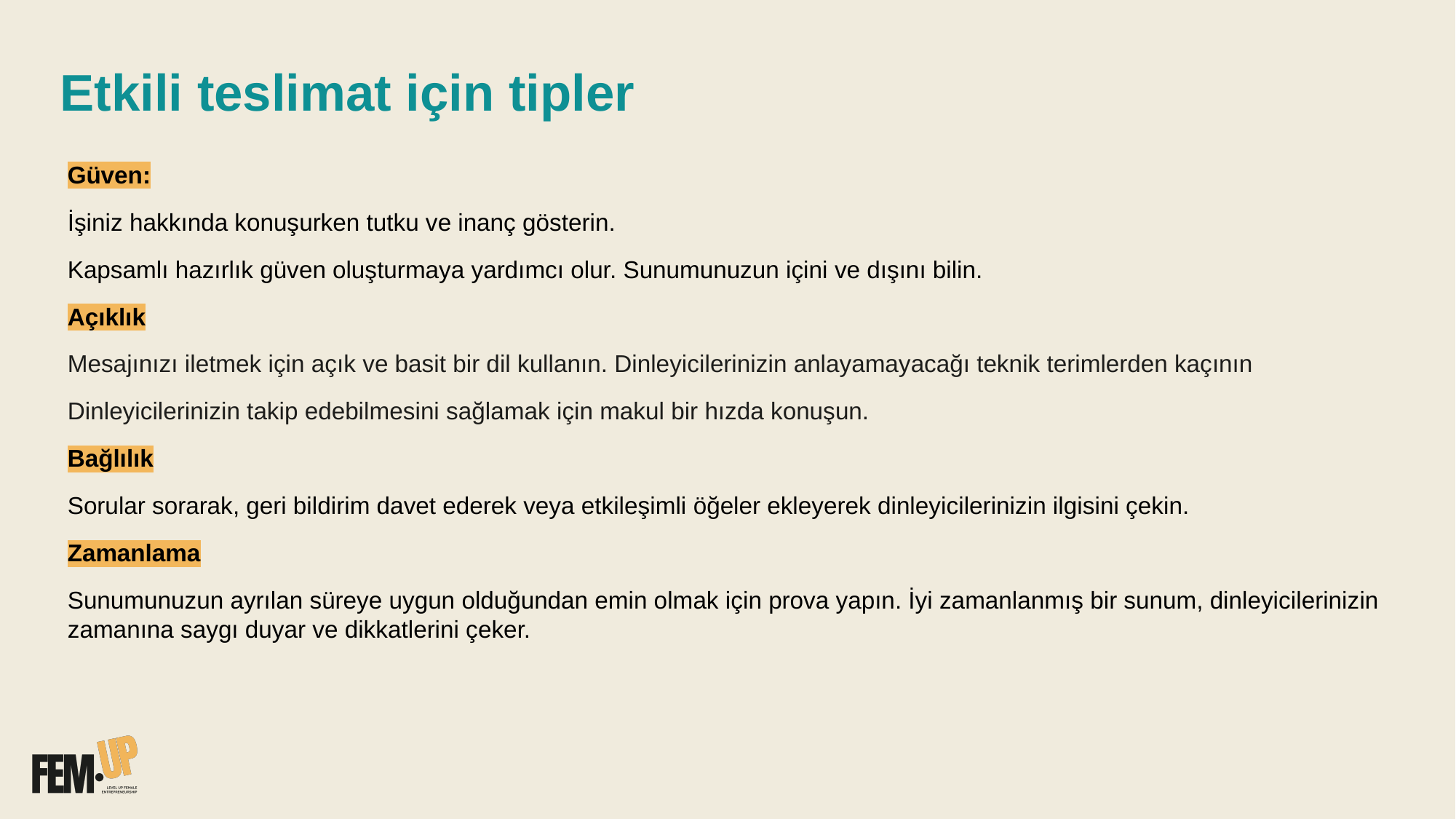

# Etkili teslimat için tipler
Güven:
İşiniz hakkında konuşurken tutku ve inanç gösterin.
Kapsamlı hazırlık güven oluşturmaya yardımcı olur. Sunumunuzun içini ve dışını bilin.
Açıklık
Mesajınızı iletmek için açık ve basit bir dil kullanın. Dinleyicilerinizin anlayamayacağı teknik terimlerden kaçının
Dinleyicilerinizin takip edebilmesini sağlamak için makul bir hızda konuşun.
Bağlılık
Sorular sorarak, geri bildirim davet ederek veya etkileşimli öğeler ekleyerek dinleyicilerinizin ilgisini çekin.
Zamanlama
Sunumunuzun ayrılan süreye uygun olduğundan emin olmak için prova yapın. İyi zamanlanmış bir sunum, dinleyicilerinizin zamanına saygı duyar ve dikkatlerini çeker.